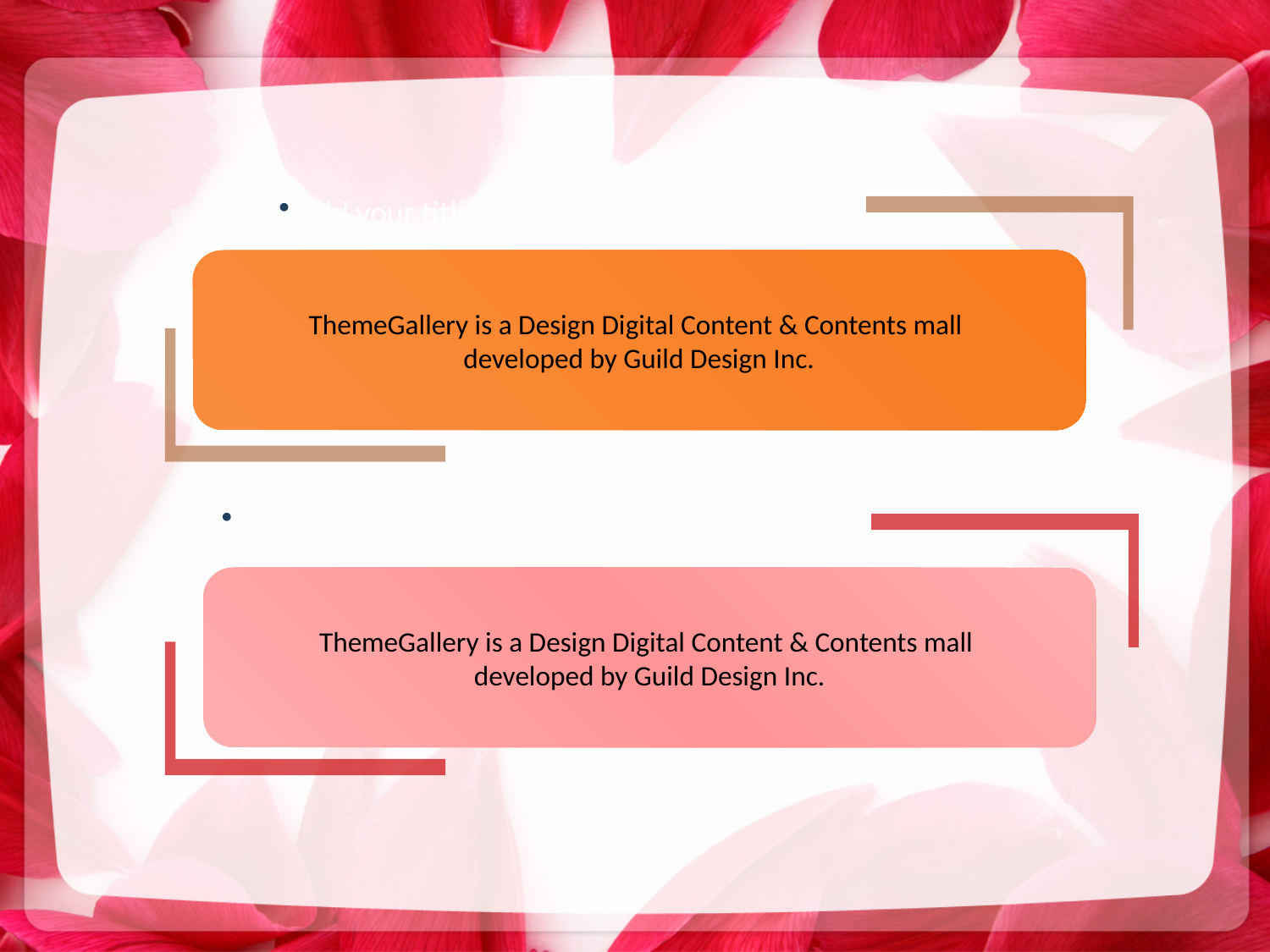

#
 Add your title in here

ThemeGallery is a Design Digital Content & Contents mall
developed by Guild Design Inc.

 Add your title in here

ThemeGallery is a Design Digital Content & Contents mall
developed by Guild Design Inc.